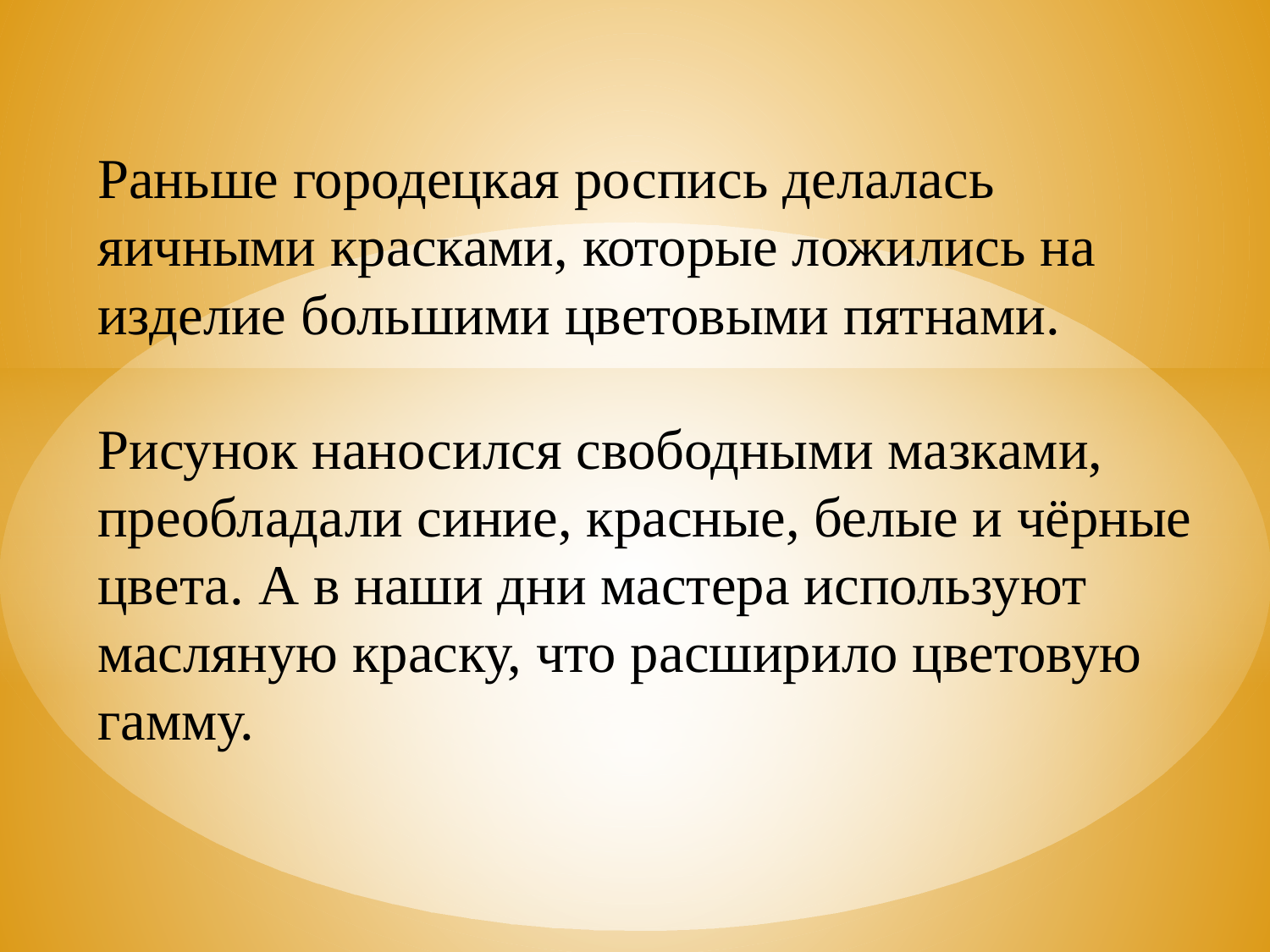

Раньше городецкая роспись делалась яичными красками, которые ложились на изделие большими цветовыми пятнами.
Рисунок наносился свободными мазками, преобладали синие, красные, белые и чёрные цвета. А в наши дни мастера используют масляную краску, что расширило цветовую гамму.